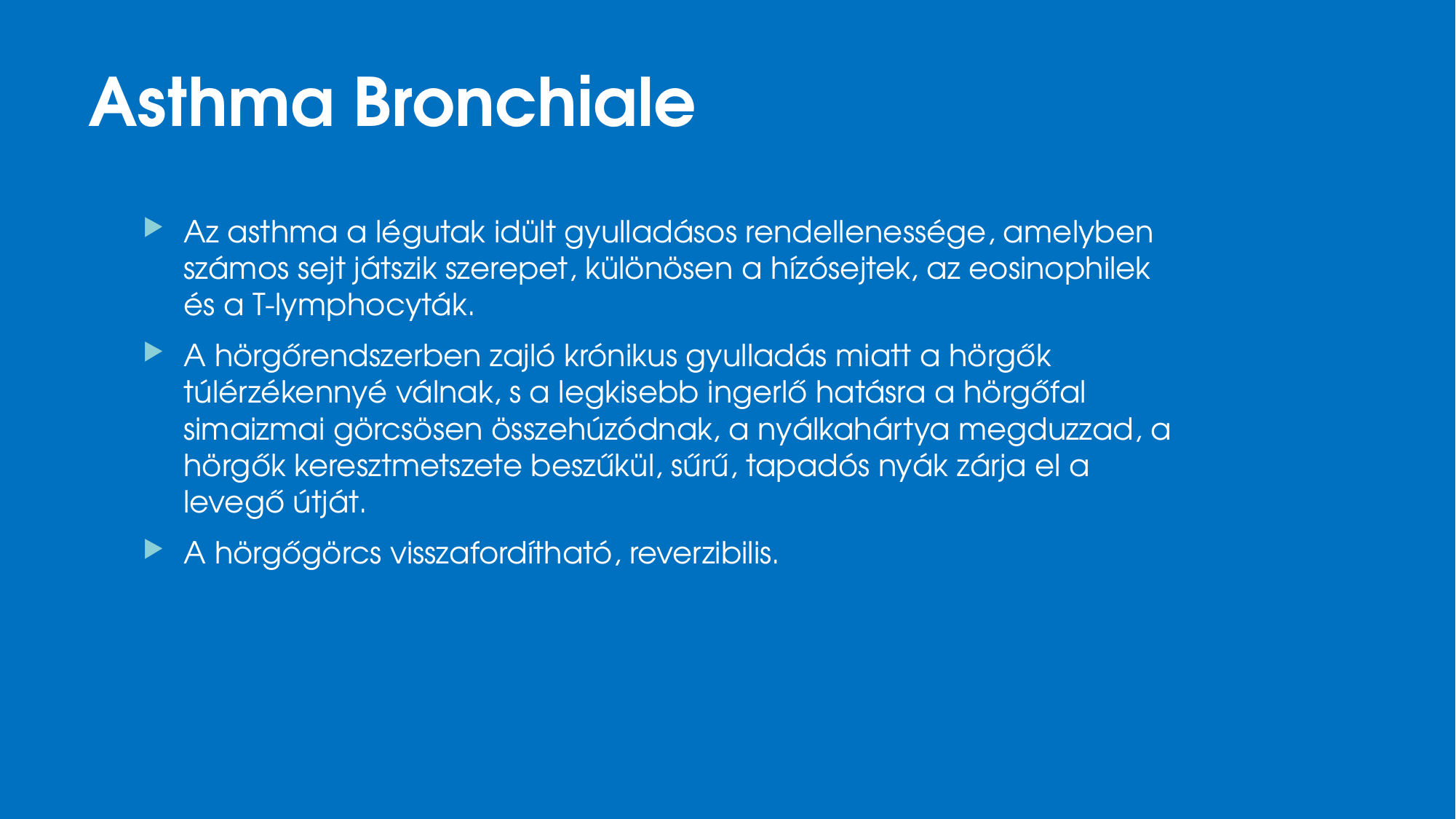

# Asthma Bronchiale
Az asthma a légutak idült gyulladásos rendellenessége, amelyben számos sejt játszik szerepet, különösen a hízósejtek, az eosinophilek és a T-lymphocyták.
A hörgőrendszerben zajló krónikus gyulladás miatt a hörgők túlérzékennyé válnak, s a legkisebb ingerlő hatásra a hörgőfal simaizmai görcsösen összehúzódnak, a nyálkahártya megduzzad, a hörgők keresztmetszete beszűkül, sűrű, tapadós nyák zárja el a levegő útját.
A hörgőgörcs visszafordítható, reverzibilis.